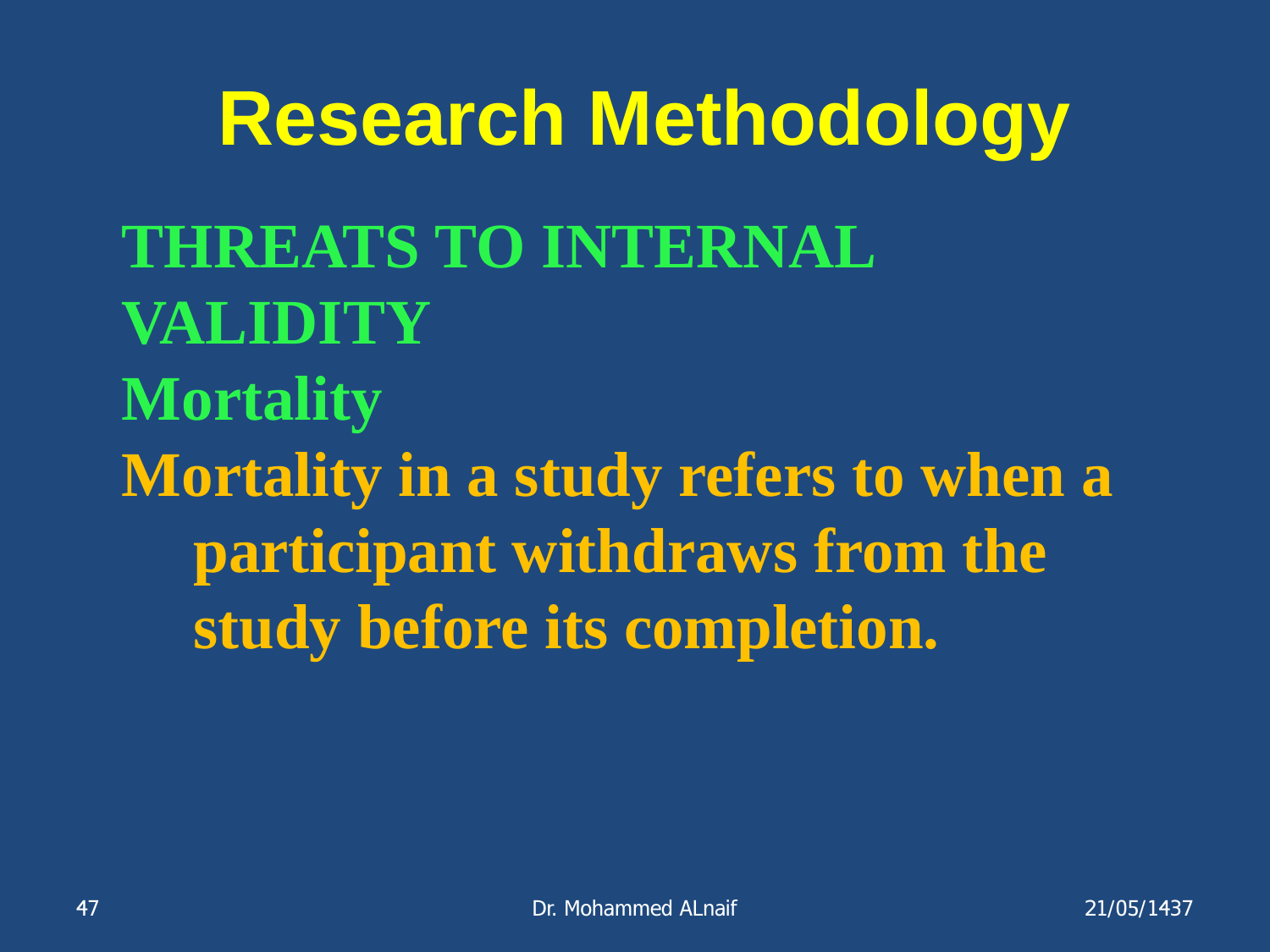

# Research Methodology
THREATS TO INTERNAL VALIDITY
Mortality
Mortality in a study refers to when a participant withdraws from the study before its completion.
47
Dr. Mohammed ALnaif
21/05/1437